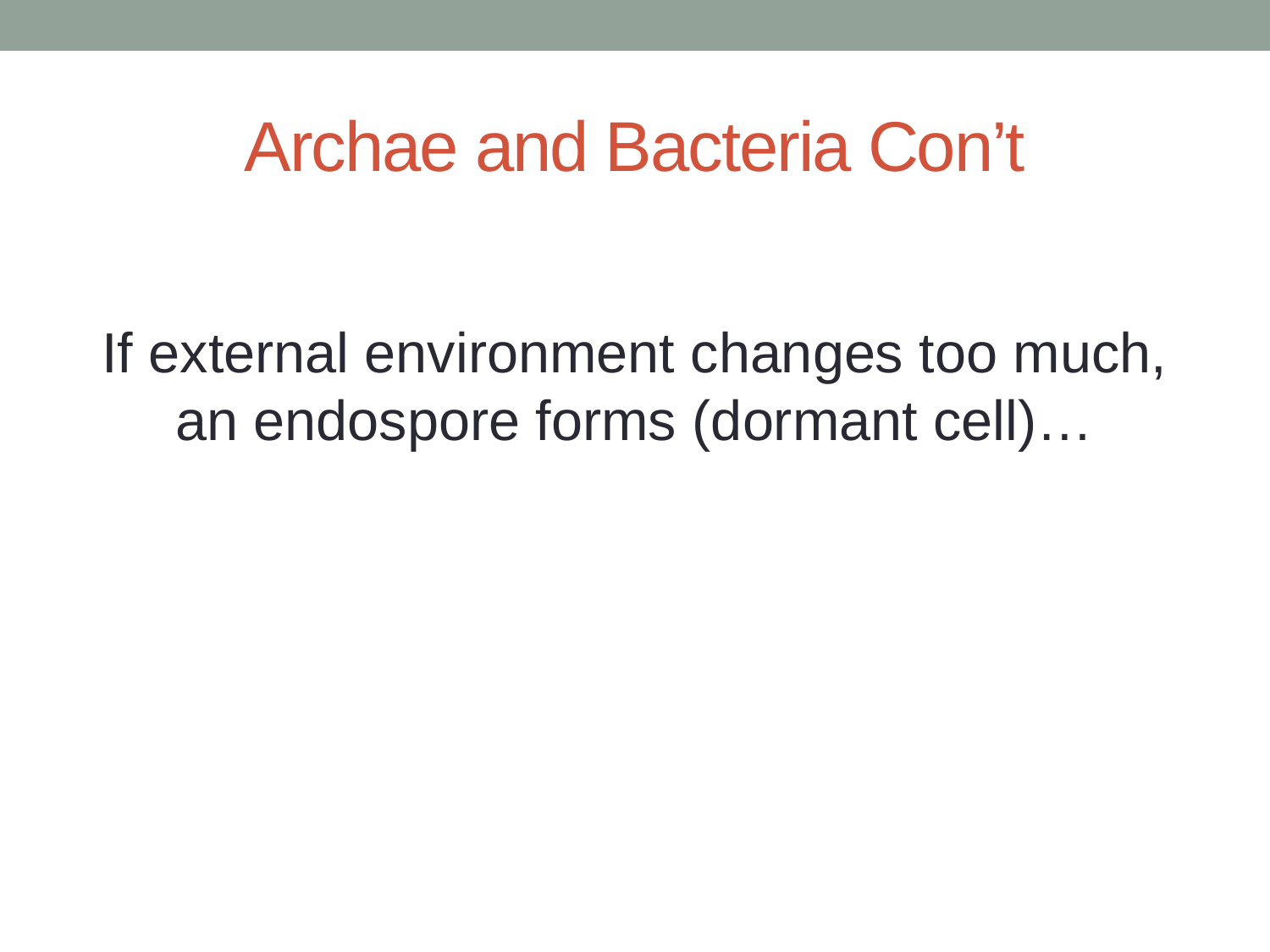

# Archae and Bacteria Con’t

If external environment changes too much, an endospore forms (dormant cell)…